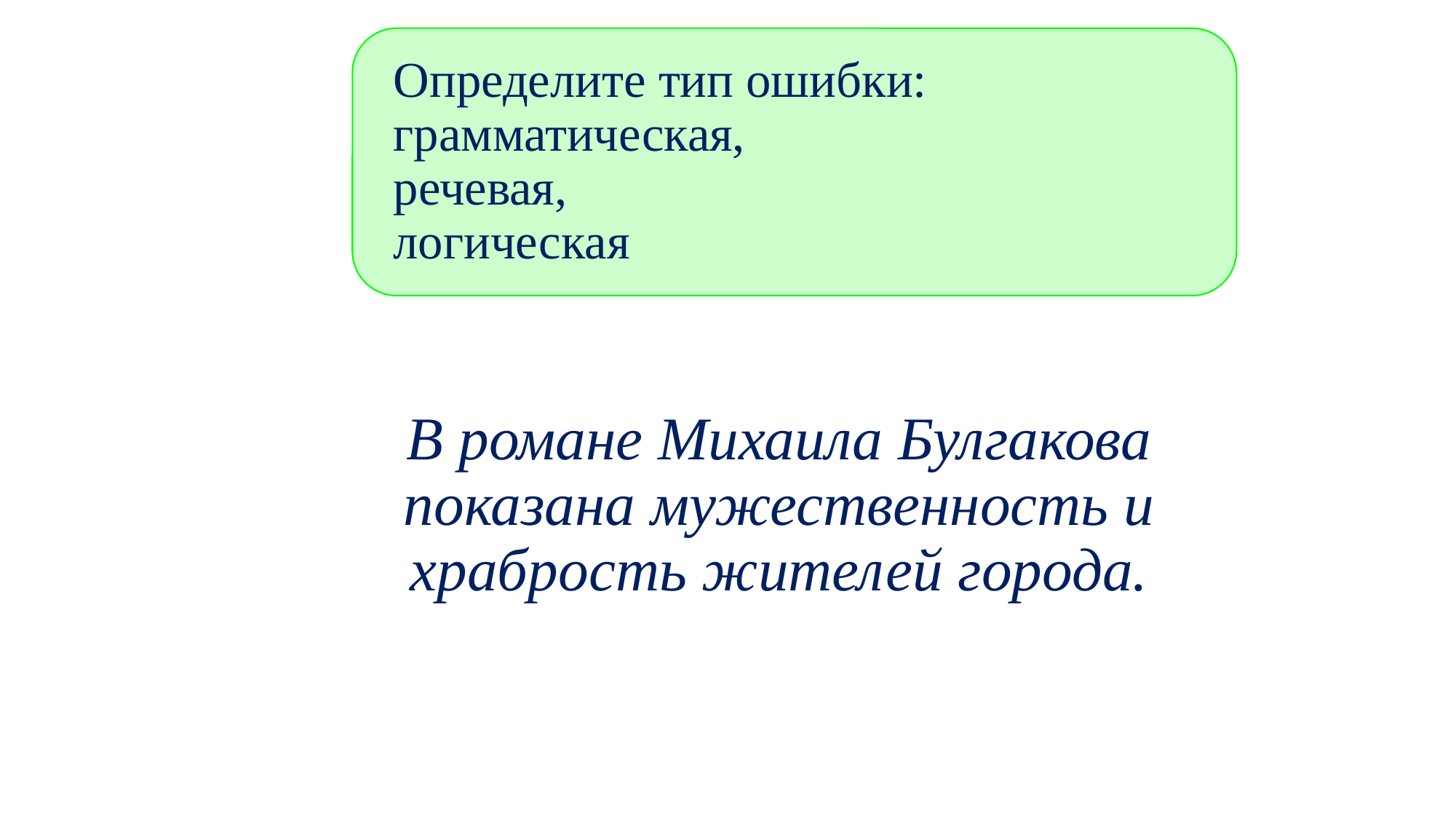

Определите тип ошибки:
грамматическая,
речевая,
логическая
В романе Михаила Булгакова показана мужественность и храбрость жителей города.